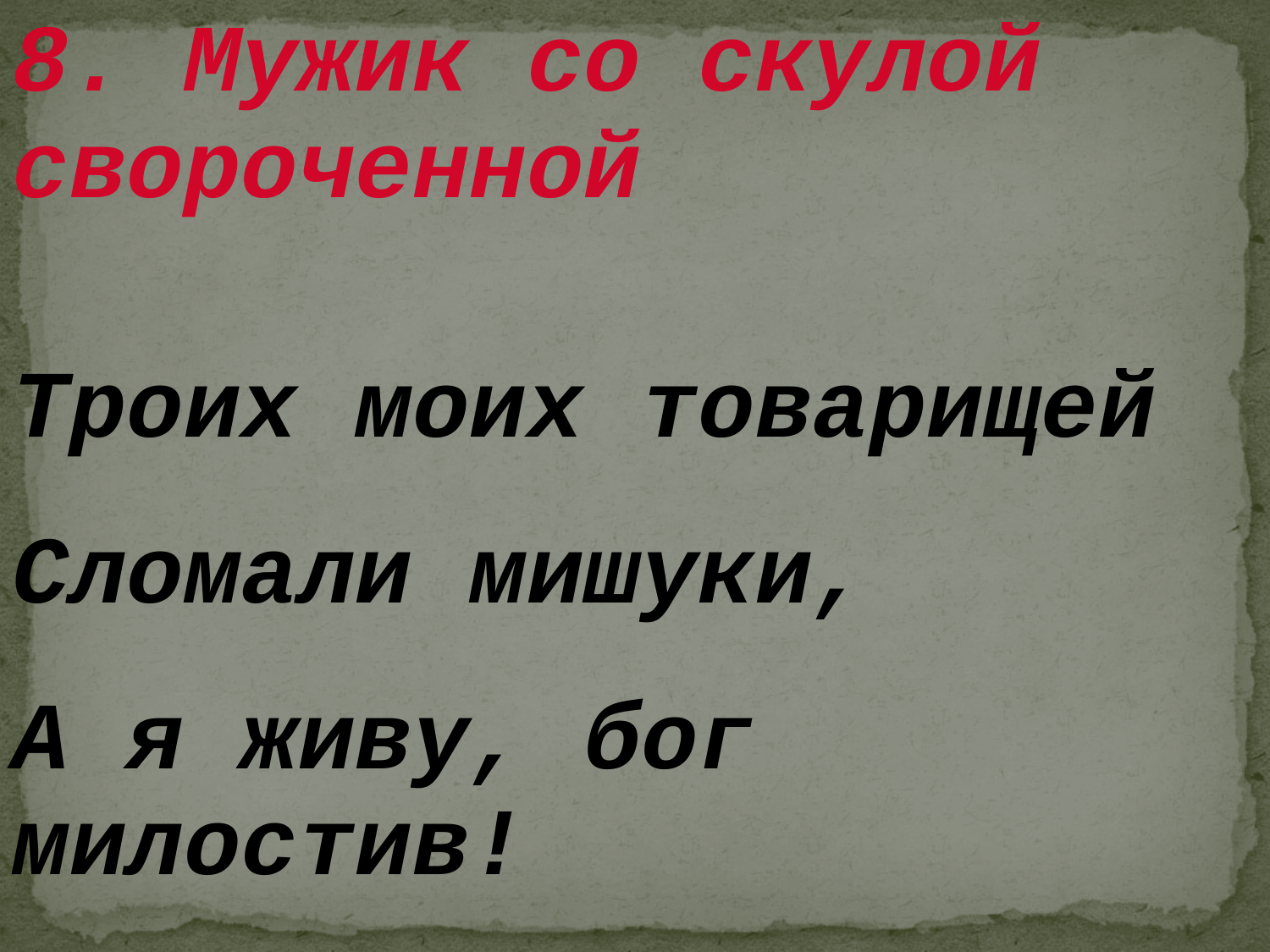

8. Мужик со скулой свороченной
Троих моих товарищей
Сломали мишуки,
А я живу, бог милостив!